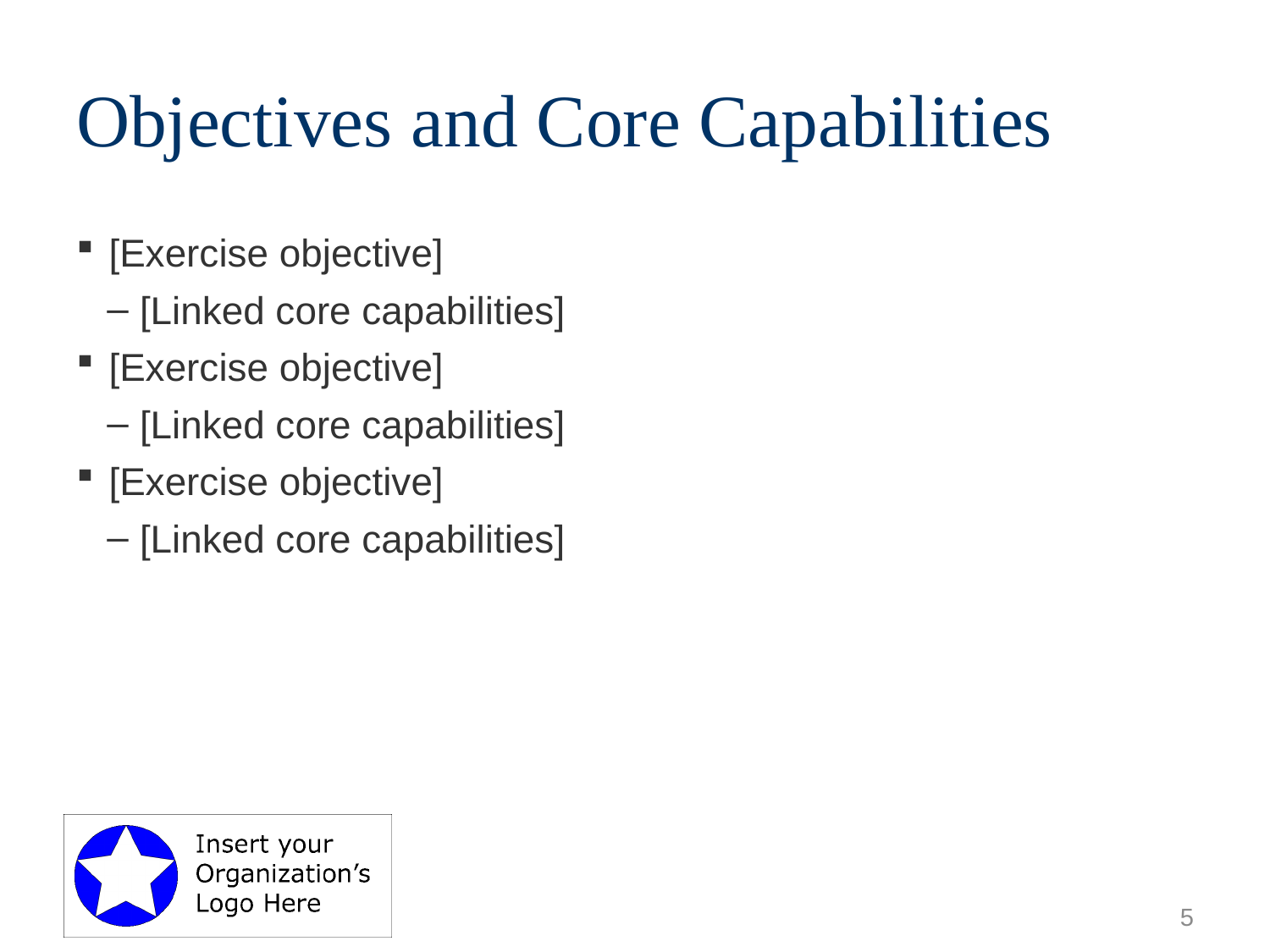

# Objectives and Core Capabilities
[Exercise objective]
[Linked core capabilities]
[Exercise objective]
[Linked core capabilities]
[Exercise objective]
[Linked core capabilities]
5